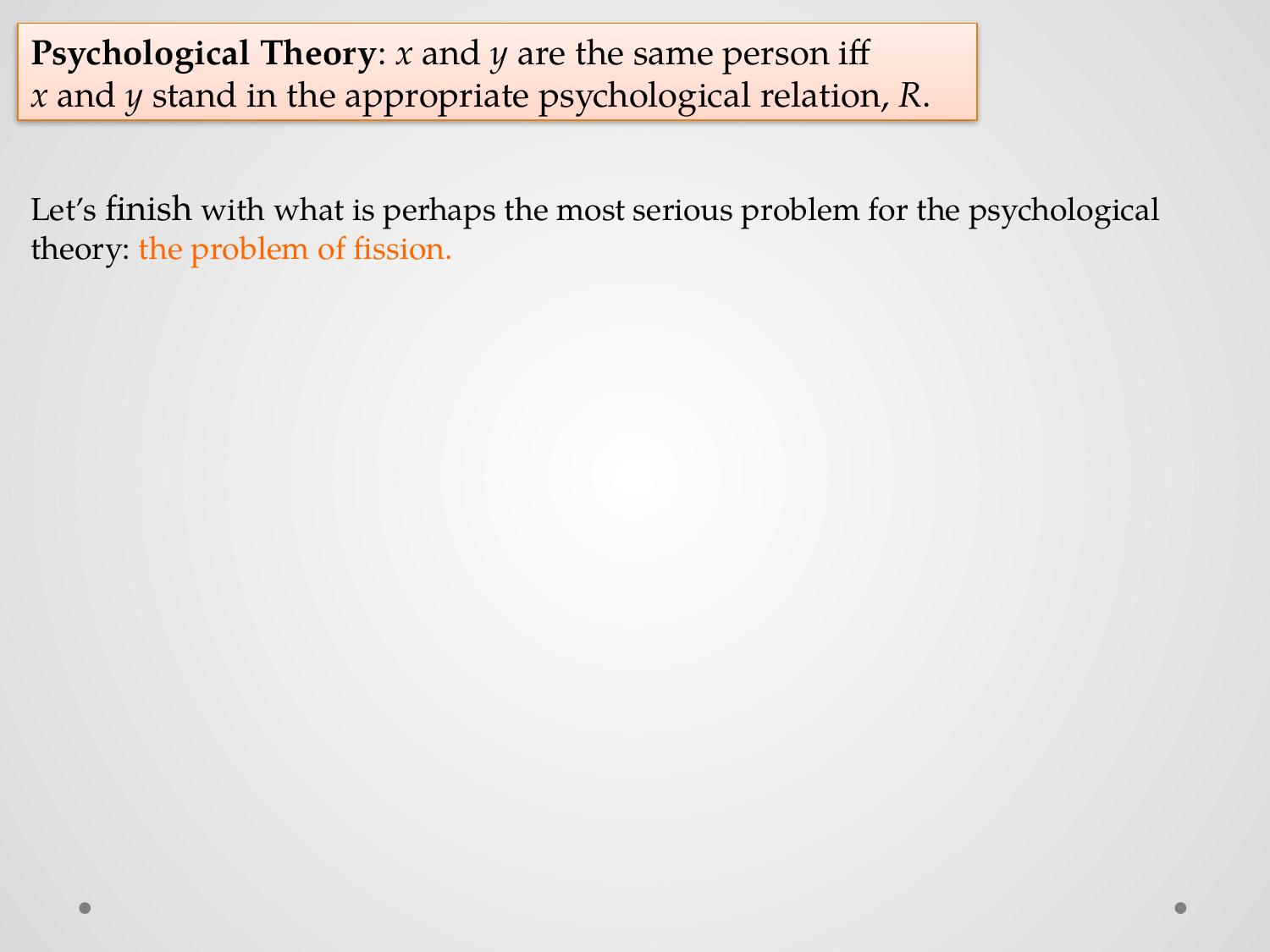

Psychological Theory: x and y are the same person iff
x and y stand in the appropriate psychological relation, R.
Let’s finish with what is perhaps the most serious problem for the psychological theory: the problem of fission.